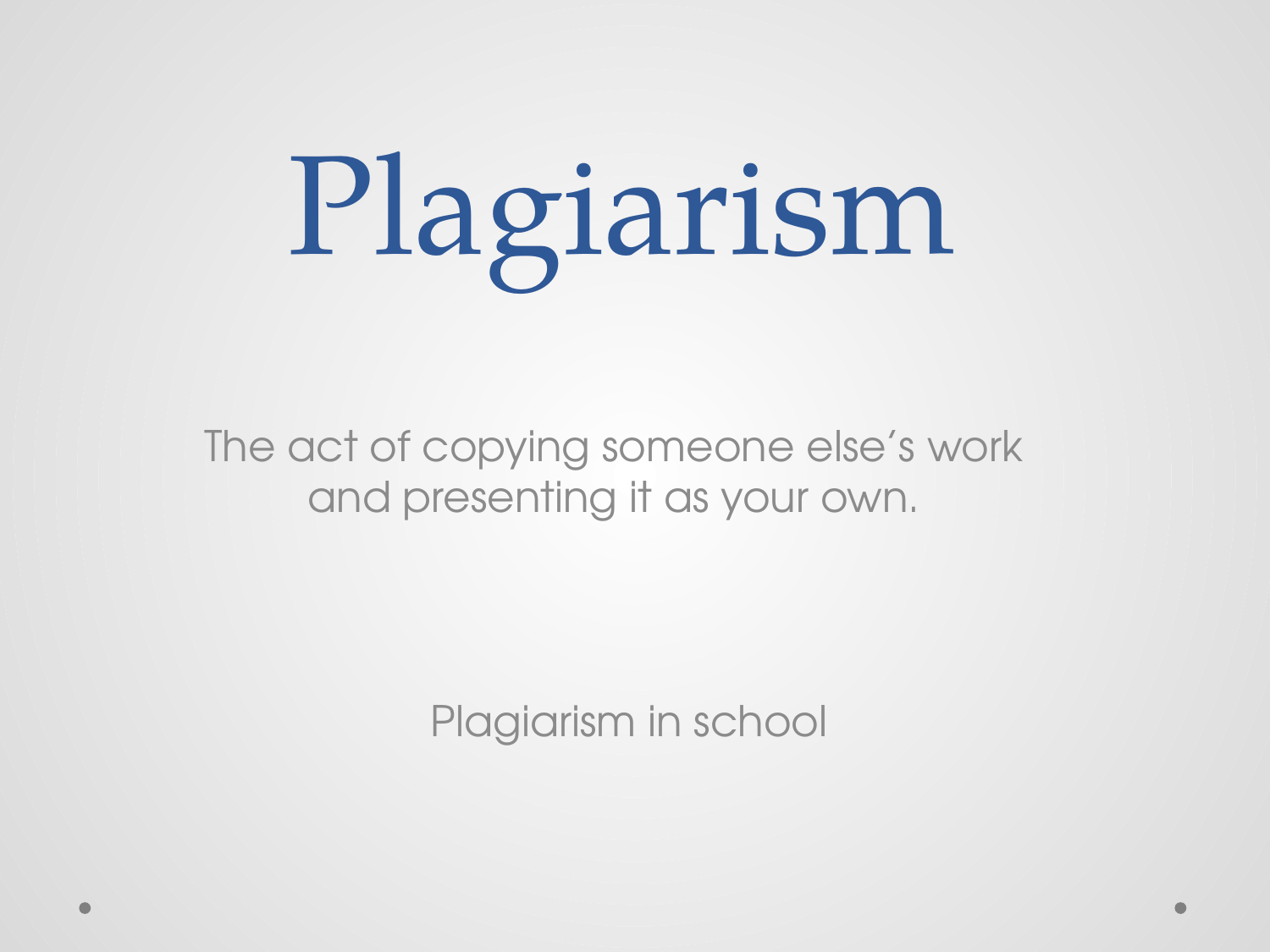

# Plagiarism
The act of copying someone else’s work and presenting it as your own.
Plagiarism in school